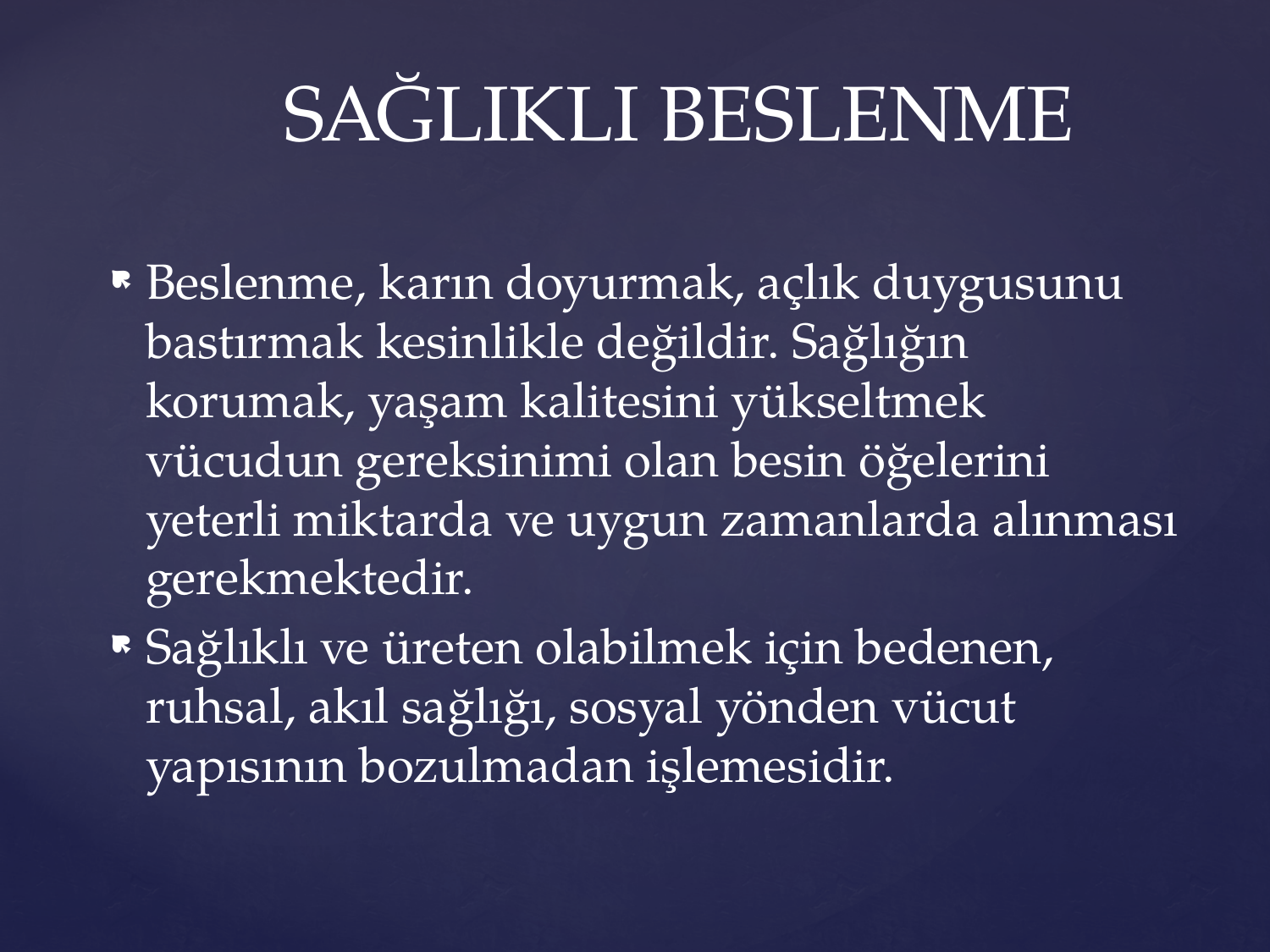

# SAĞLIKLI BESLENME
Beslenme, karın doyurmak, açlık duygusunu bastırmak kesinlikle değildir. Sağlığın korumak, yaşam kalitesini yükseltmek vücudun gereksinimi olan besin öğelerini yeterli miktarda ve uygun zamanlarda alınması gerekmektedir.
Sağlıklı ve üreten olabilmek için bedenen, ruhsal, akıl sağlığı, sosyal yönden vücut yapısının bozulmadan işlemesidir.